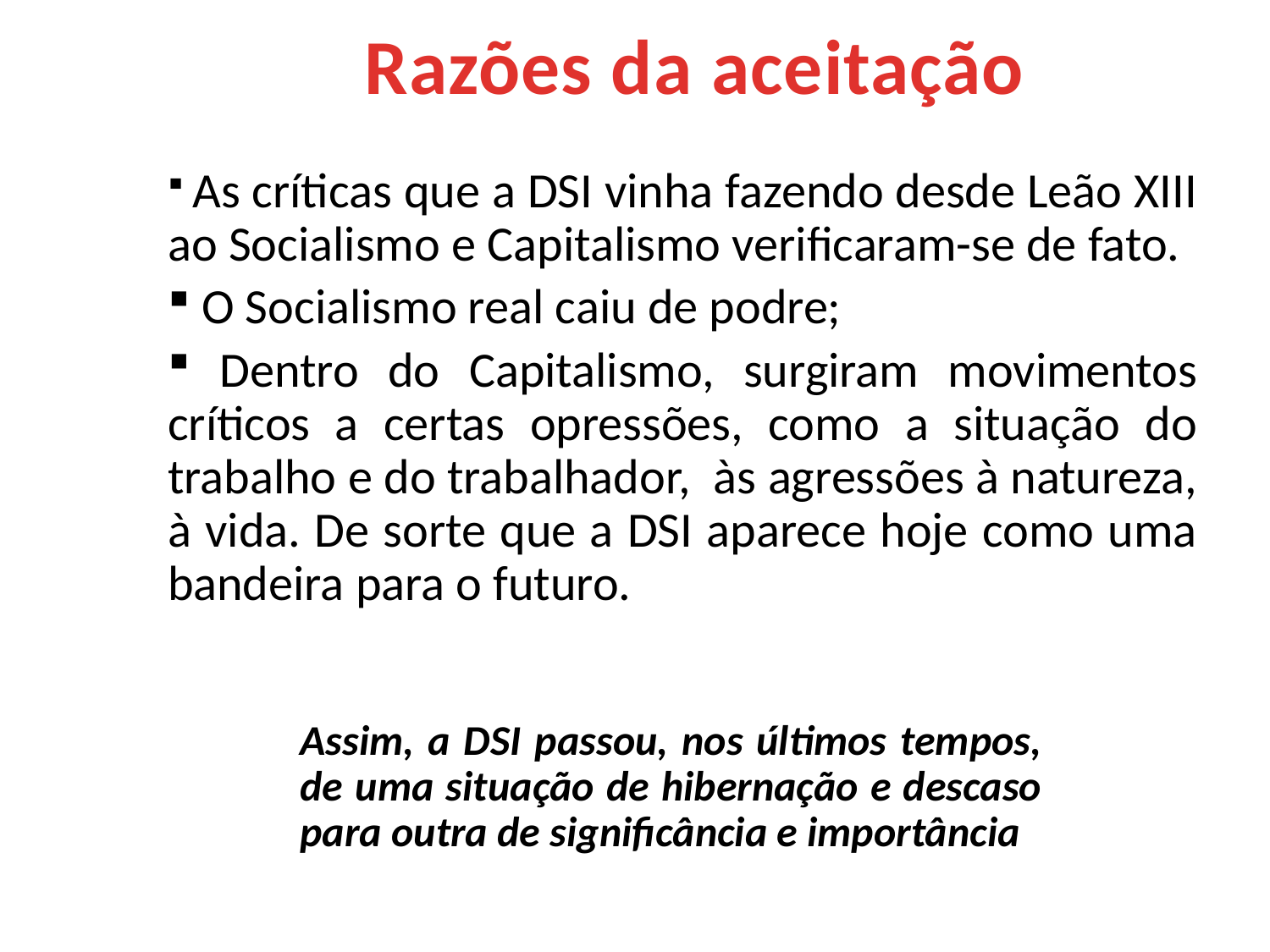

# Razões da aceitação
 As críticas que a DSI vinha fazendo desde Leão XIII ao Socialismo e Capitalismo verificaram-se de fato.
 O Socialismo real caiu de podre;
 Dentro do Capitalismo, surgiram movimentos críticos a certas opressões, como a situação do trabalho e do trabalhador,  às agressões à natureza, à vida. De sorte que a DSI aparece hoje como uma bandeira para o futuro.

Assim, a DSI passou, nos últimos tempos, de uma situação de hibernação e descaso para outra de significância e importância